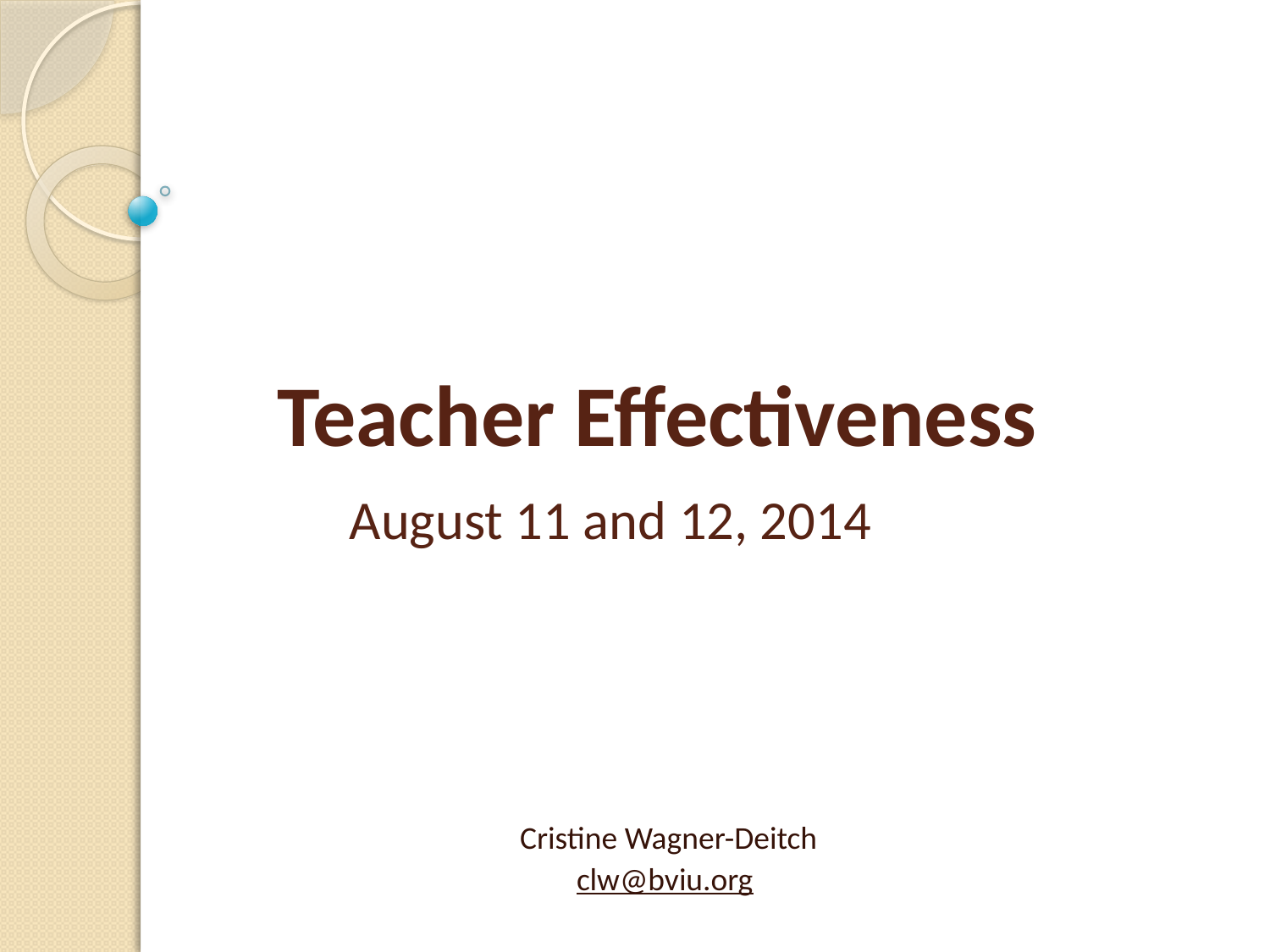

# Teacher Effectiveness August 11 and 12, 2014
Cristine Wagner-Deitch
clw@bviu.org